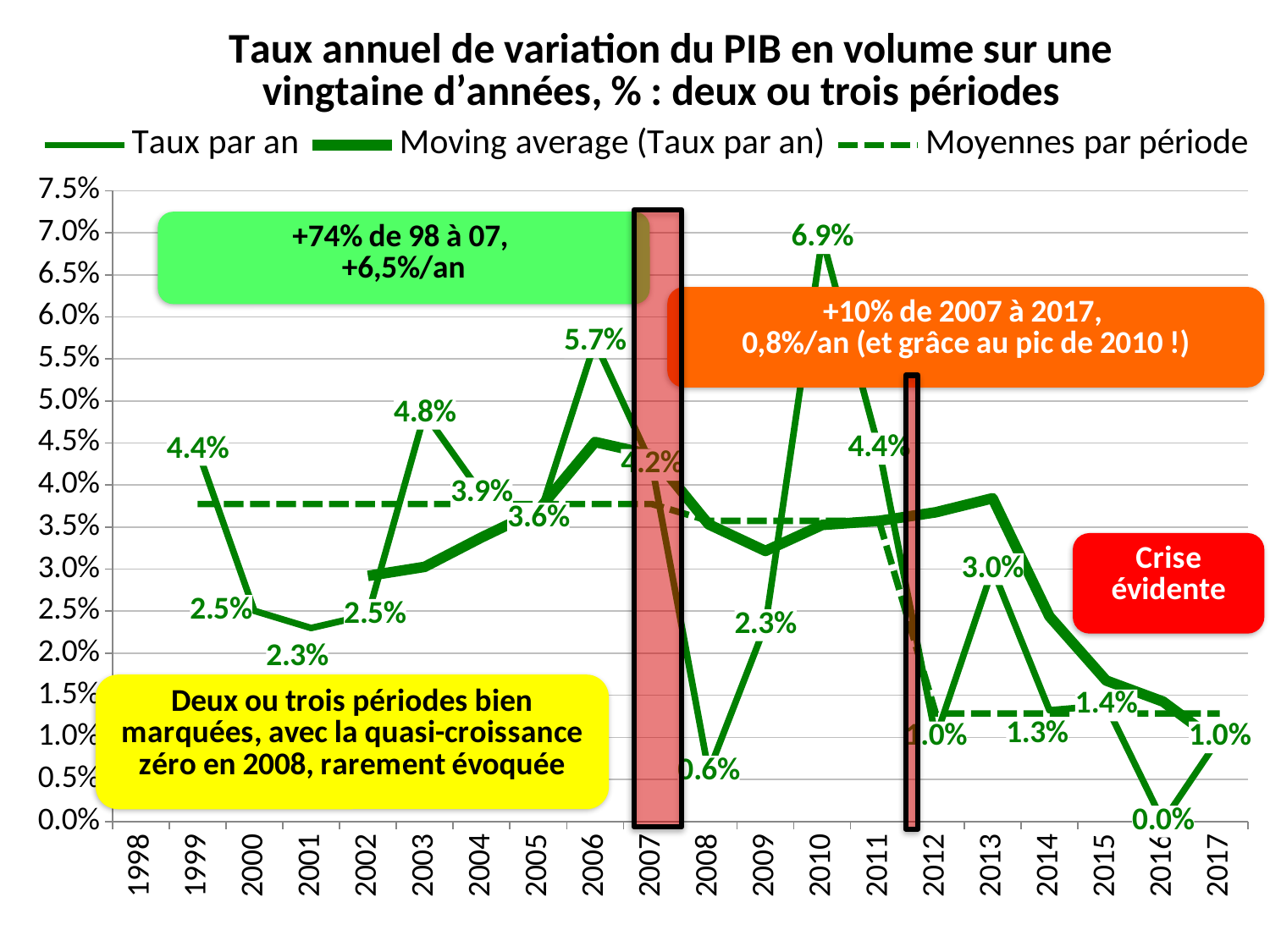

### Chart: Taux annuel de variation du PIB en volume sur une vingtaine d’années, % : deux ou trois périodes

| Category | Taux par an | Moyennes par période |
|---|---|---|
| 1998 | None | None |
| 1999 | 0.0441899999999999 | 0.0377422222222222 |
| 2000 | 0.0250399999999999 | 0.0377422222222222 |
| 2001 | 0.0229999999999999 | 0.0377422222222222 |
| 2002 | 0.0245599999999999 | 0.0377422222222222 |
| 2003 | 0.0484899999999999 | 0.0377422222222222 |
| 2004 | 0.0389999999999999 | 0.0377422222222222 |
| 2005 | 0.036 | 0.0377422222222222 |
| 2006 | 0.0569999999999999 | 0.0377422222222222 |
| 2007 | 0.0424 | 0.0377422222222222 |
| 2008 | 0.00591999999999992 | 0.03574 |
| 2009 | 0.0233300000000001 | 0.03574 |
| 2010 | 0.06938 | 0.03574 |
| 2011 | 0.04433 | 0.03574 |
| 2012 | 0.01 | 0.0128366666666667 |
| 2013 | 0.03 | 0.0128366666666667 |
| 2014 | 0.01322 | 0.0128366666666667 |
| 2015 | 0.0138 | 0.0128366666666667 |
| 2016 | 0.0 | 0.0128366666666667 |
| 2017 | 0.01 | 0.0128366666666667 |